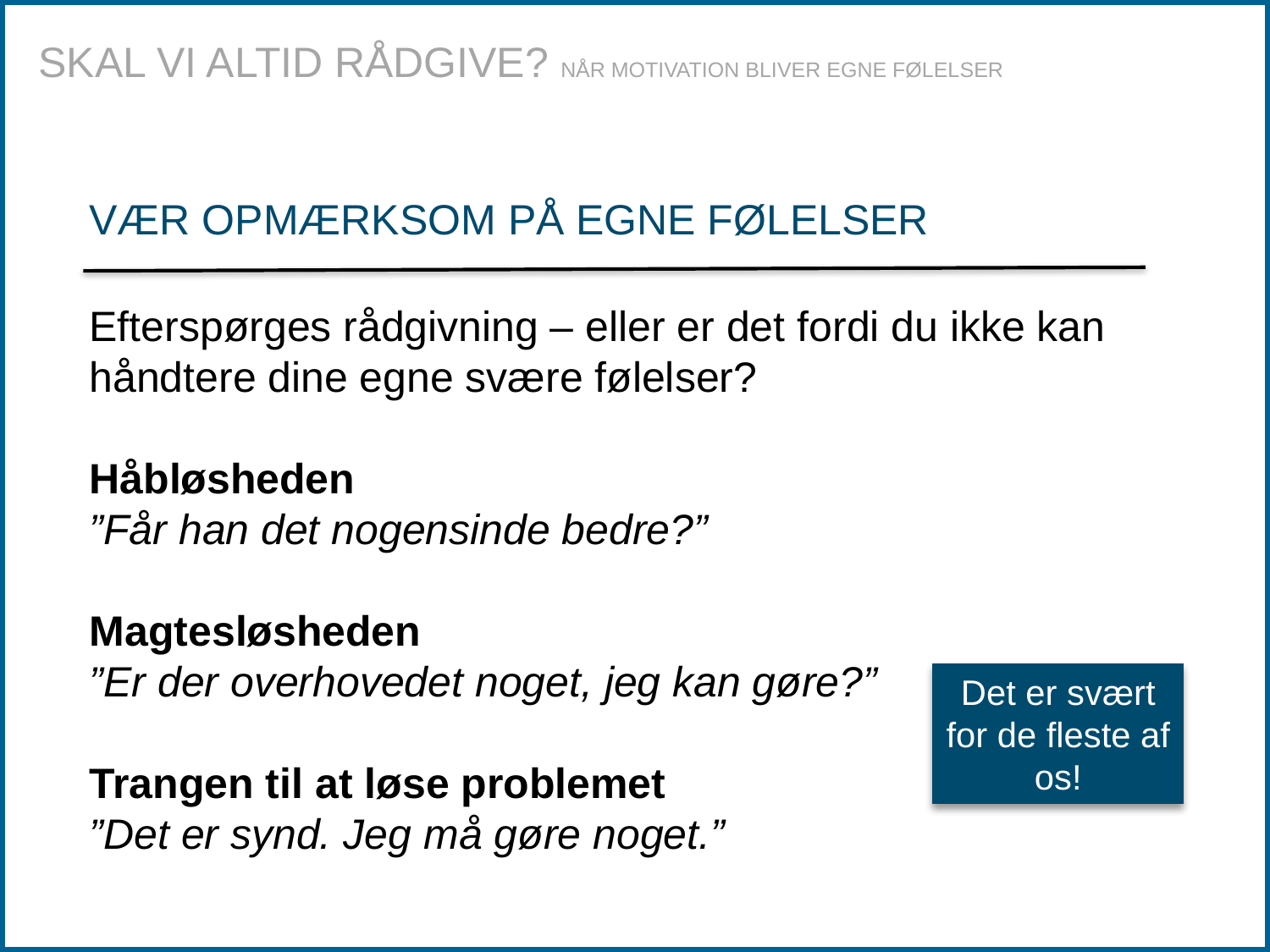

Skal vi altid rådgive? Når motivation bliver egne følelser
# Vær opmærksom på egne følelser
Efterspørges rådgivning – eller er det fordi du ikke kan håndtere dine egne svære følelser?

Håbløsheden
”Får han det nogensinde bedre?”

Magtesløsheden
”Er der overhovedet noget, jeg kan gøre?”

Trangen til at løse problemet
”Det er synd. Jeg må gøre noget.”

Det er svært for de fleste af os!